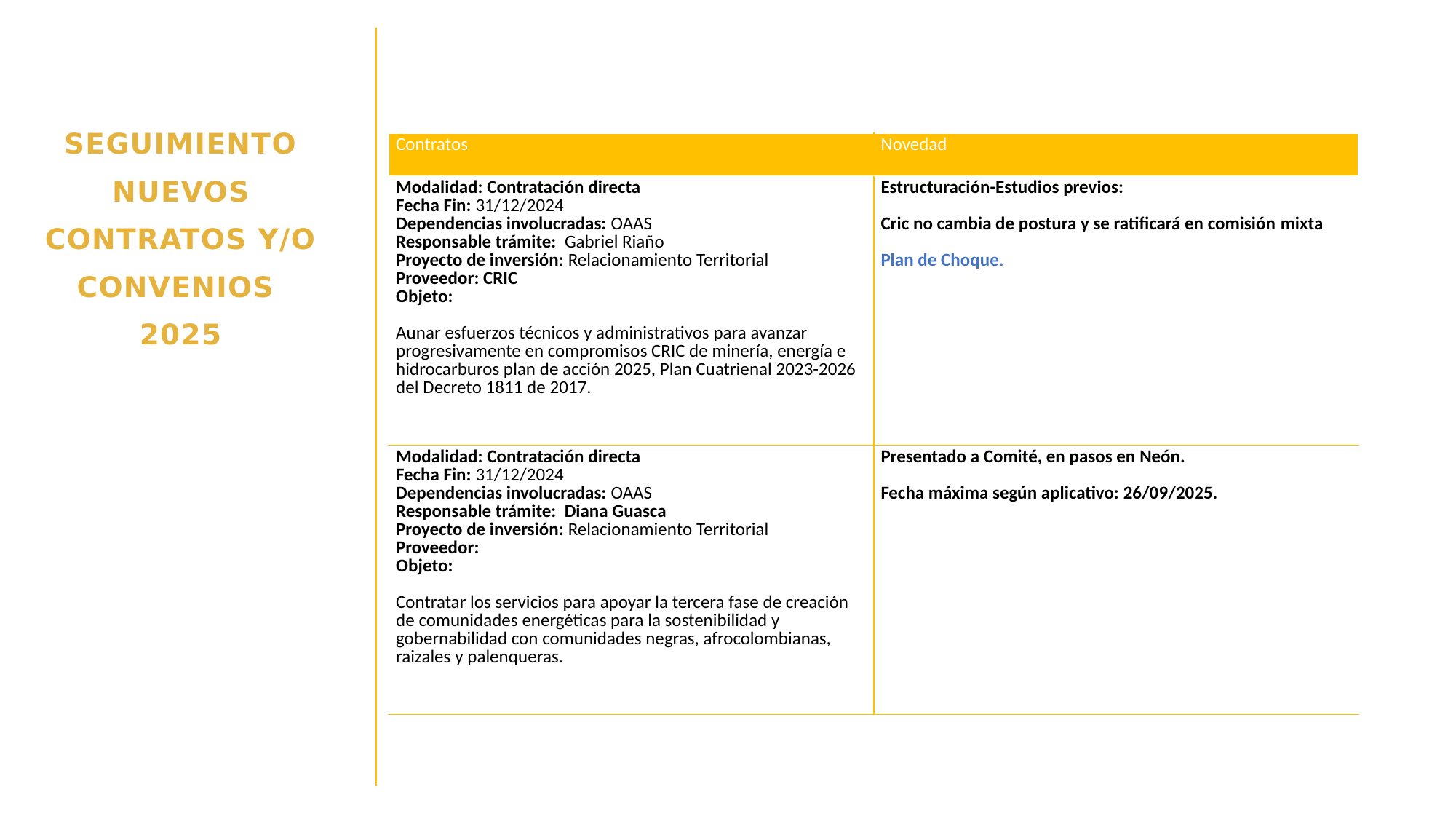

SEGUIMIENTO NUEVOS
CONTRATOS Y/O CONVENIOS
2025
| Contratos | Novedad |
| --- | --- |
| Modalidad: Contratación directa Fecha Fin: 31/12/2024 Dependencias involucradas: OAAS Responsable trámite: Gabriel Riaño Proyecto de inversión: Relacionamiento Territorial Proveedor: CRIC Objeto: Aunar esfuerzos técnicos y administrativos para avanzar progresivamente en compromisos CRIC de minería, energía e hidrocarburos plan de acción 2025, Plan Cuatrienal 2023-2026 del Decreto 1811 de 2017. | Estructuración-Estudios previos: Cric no cambia de postura y se ratificará en comisión mixta Plan de Choque. |
| Modalidad: Contratación directa Fecha Fin: 31/12/2024 Dependencias involucradas: OAAS Responsable trámite: Diana Guasca Proyecto de inversión: Relacionamiento Territorial Proveedor: Objeto: Contratar los servicios para apoyar la tercera fase de creación de comunidades energéticas para la sostenibilidad y gobernabilidad con comunidades negras, afrocolombianas, raizales y palenqueras. | Presentado a Comité, en pasos en Neón. Fecha máxima según aplicativo: 26/09/2025. |